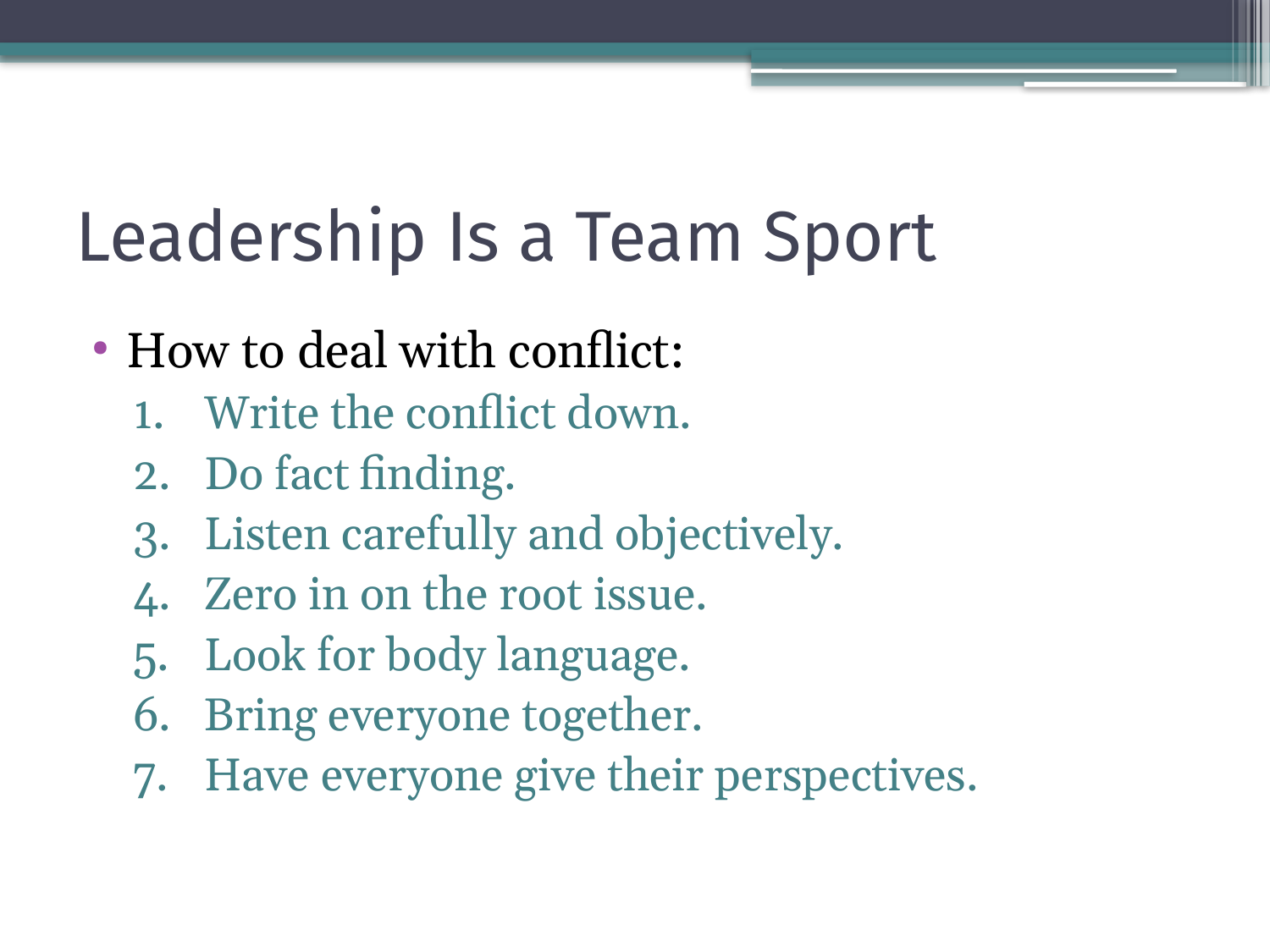

# Leadership Is a Team Sport
How to deal with conflict:
Write the conflict down.
Do fact finding.
Listen carefully and objectively.
Zero in on the root issue.
Look for body language.
Bring everyone together.
Have everyone give their perspectives.